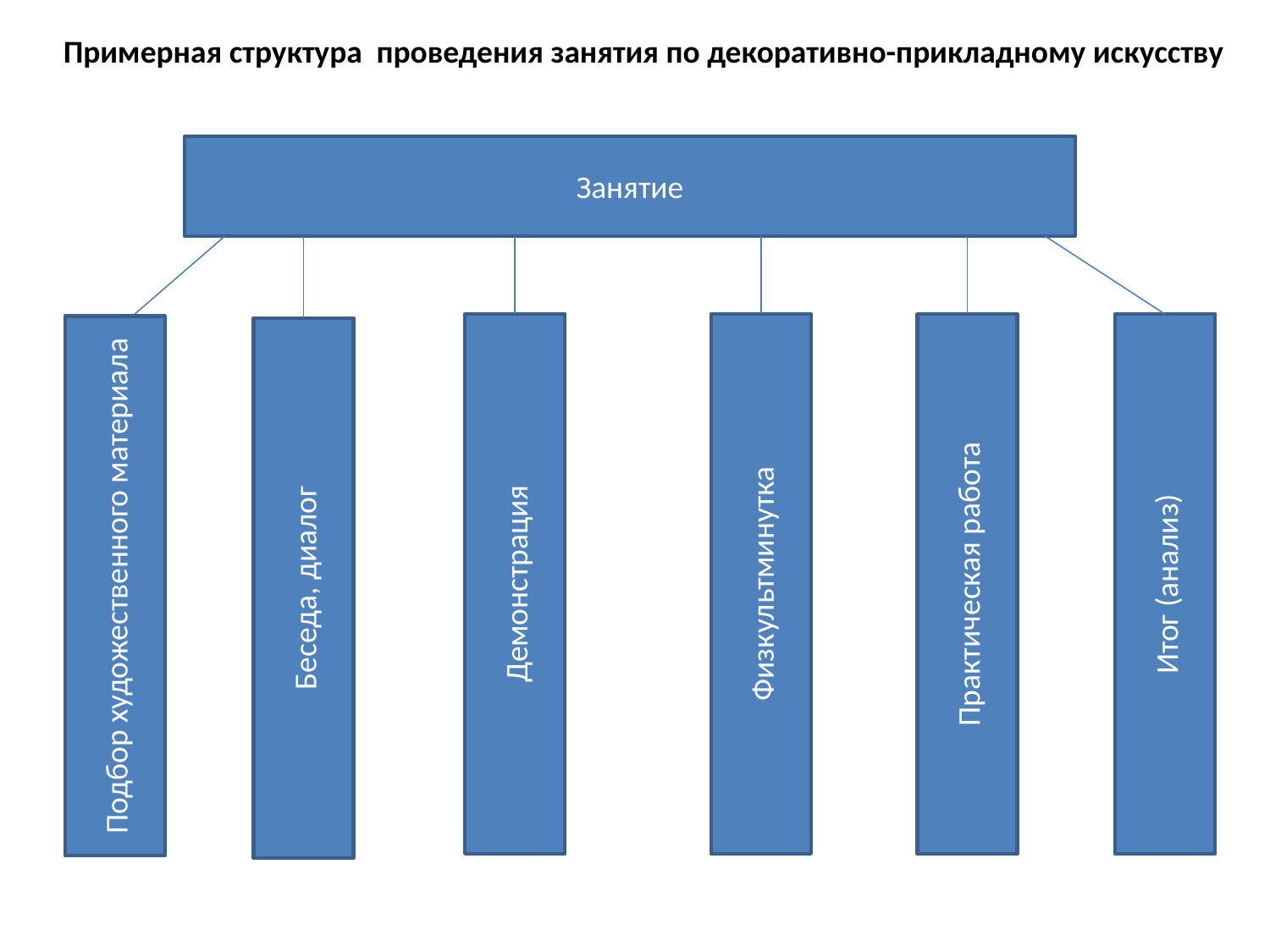

Примерная структура  проведения занятия по декоративно-прикладному искусству
Занятие
Демонстрация
Физкультминутка
Практическая работа
Итог (анализ)
Подбор художественного материала
Беседа, диалог